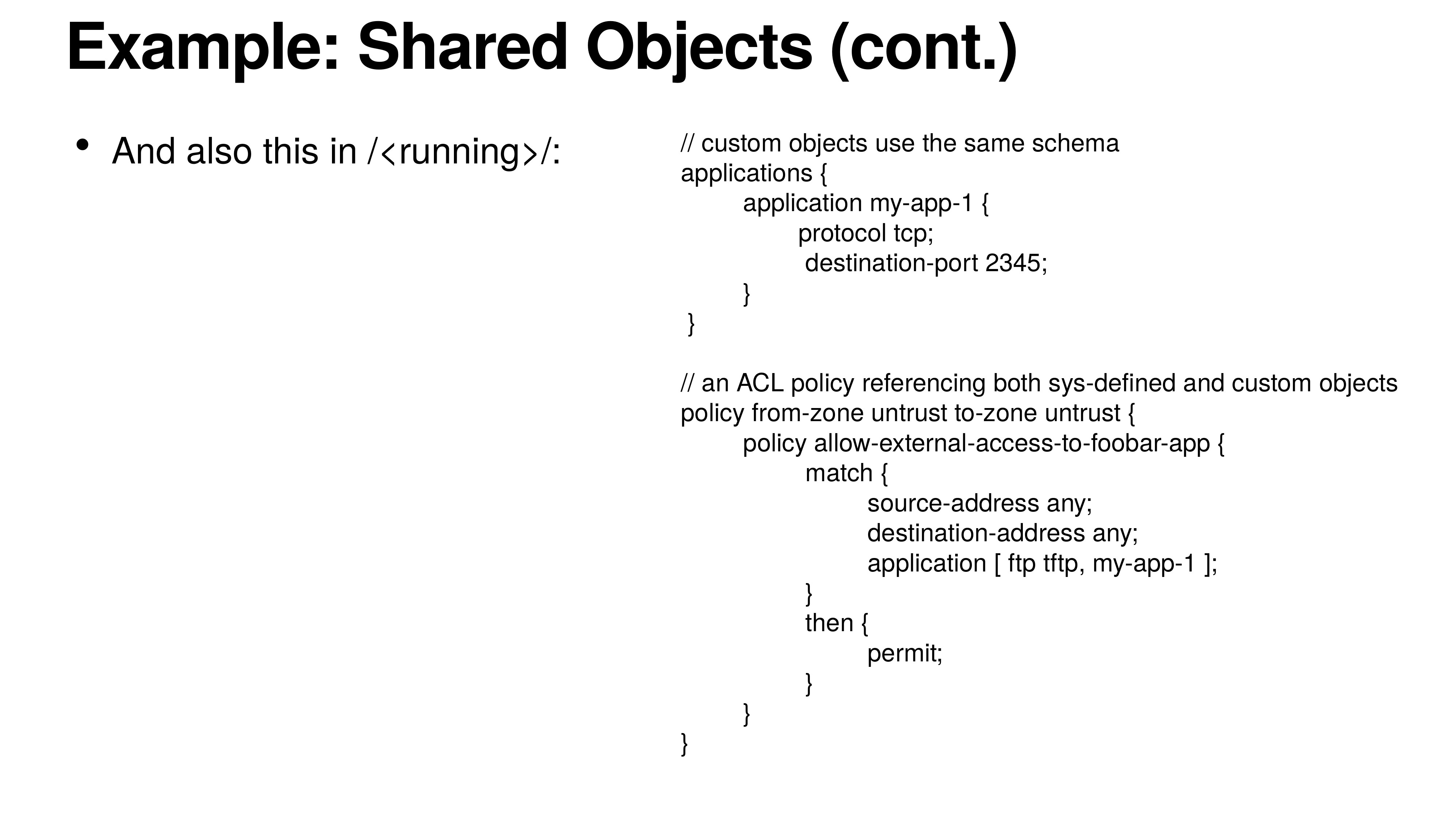

# Example: Shared Objects (cont.)
                 // custom objects use the same schema
                 applications {
                          application my-app-1 {
                                  protocol tcp;
                                   destination-port 2345;
                          }
                  }

                 // an ACL policy referencing both sys-defined and custom objects
                 policy from-zone untrust to-zone untrust {
                          policy allow-external-access-to-foobar-app {
                                   match {
                                            source-address any;
                                            destination-address any;
                                            application [ ftp tftp, my-app-1 ];
                                   }
                                   then {
                                            permit;
                                   }
                          }
                 }
And also this in /<running>/:

18